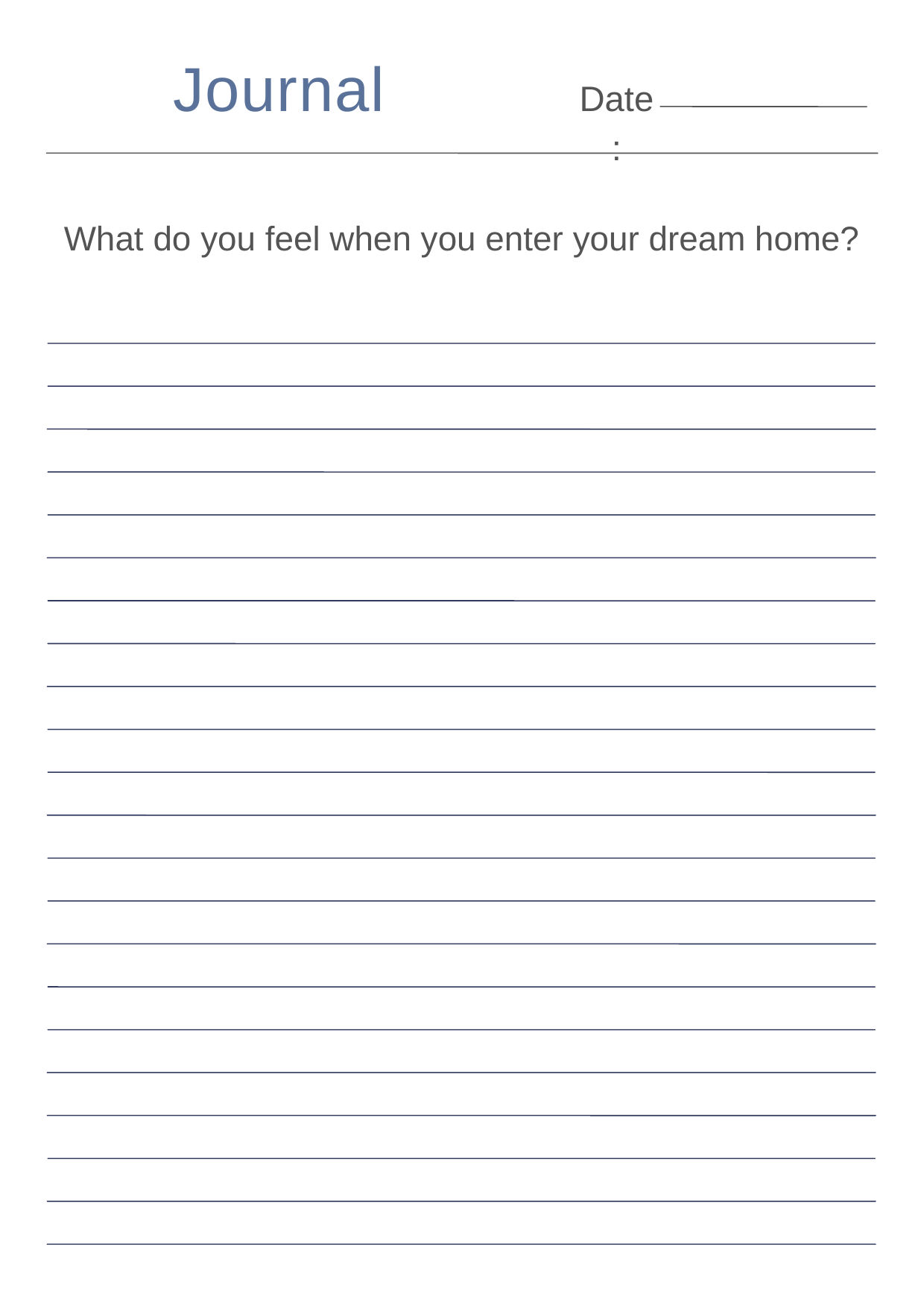

Journal
Date:

What do you feel when you enter your dream home?